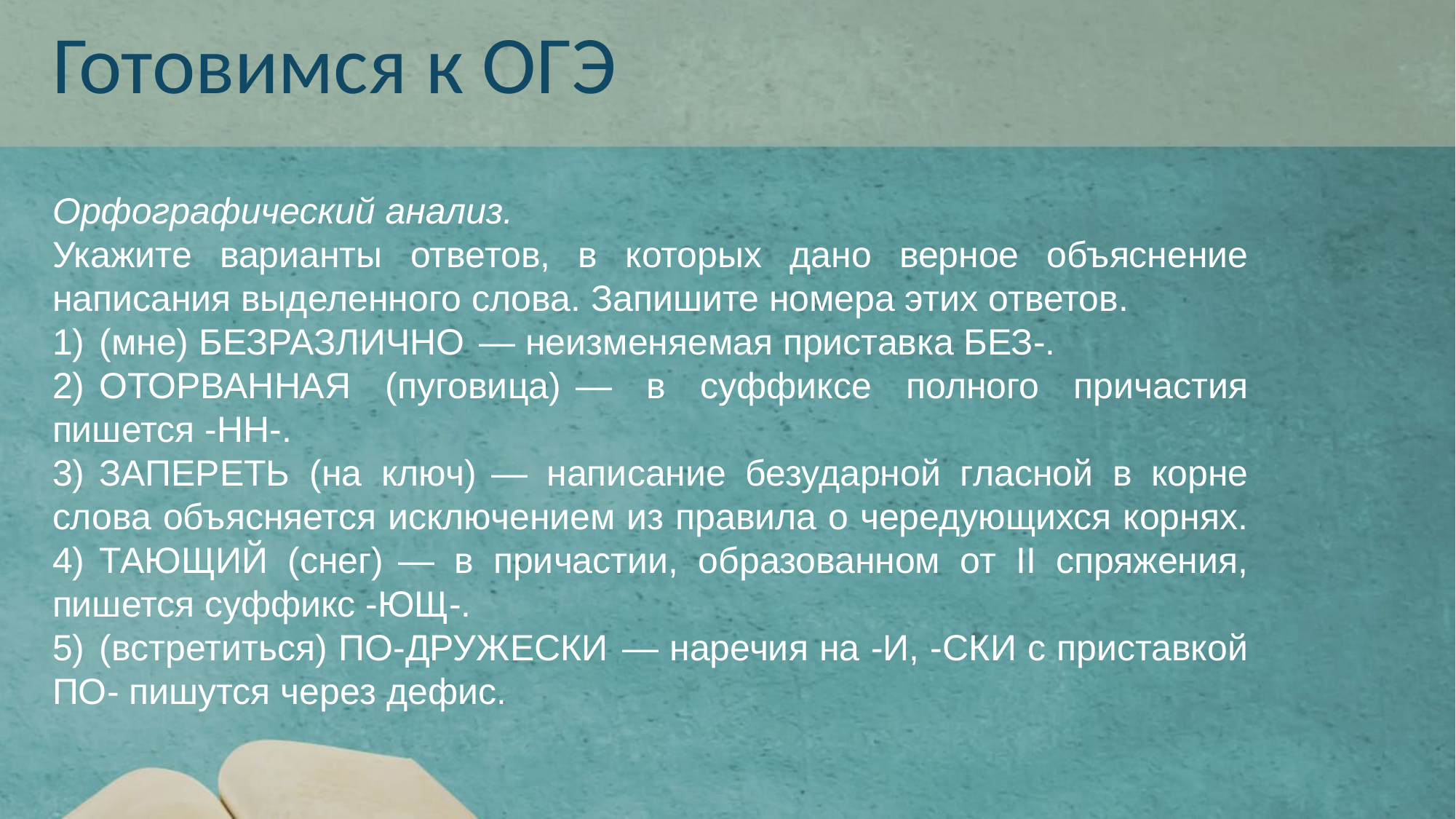

# Готовимся к ОГЭ
Орфографический анализ.
Укажите варианты ответов, в которых дано верное объяснение написания выделенного слова. Запишите номера этих ответов.
1)  (мне) БЕЗРАЗЛИЧНО  — неизменяемая приставка БЕЗ-.
2)  ОТОРВАННАЯ (пуговица)  — в суффиксе полного причастия пишется -НН-.
3)  ЗАПЕРЕТЬ (на ключ)  — написание безударной гласной в корне слова объясняется исключением из правила о чередующихся корнях.
4)  ТАЮЩИЙ (снег)  — в причастии, образованном от II спряжения, пишется суффикс -ЮЩ-.
5)  (встретиться) ПО-ДРУЖЕСКИ  — наречия на -И, -СКИ с приставкой ПО- пишутся через дефис.